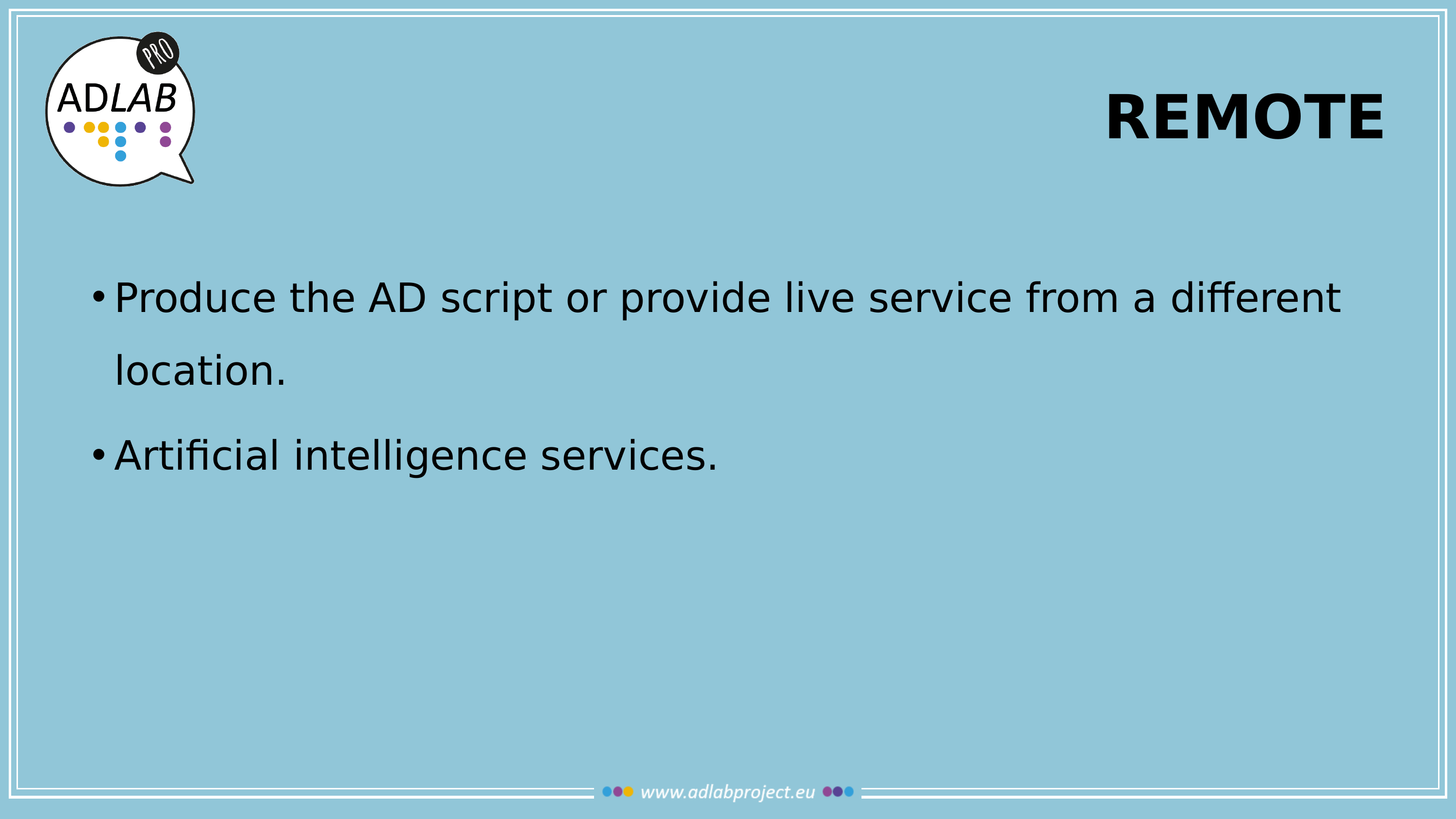

# remote
Produce the AD script or provide live service from a different location.
Artificial intelligence services.